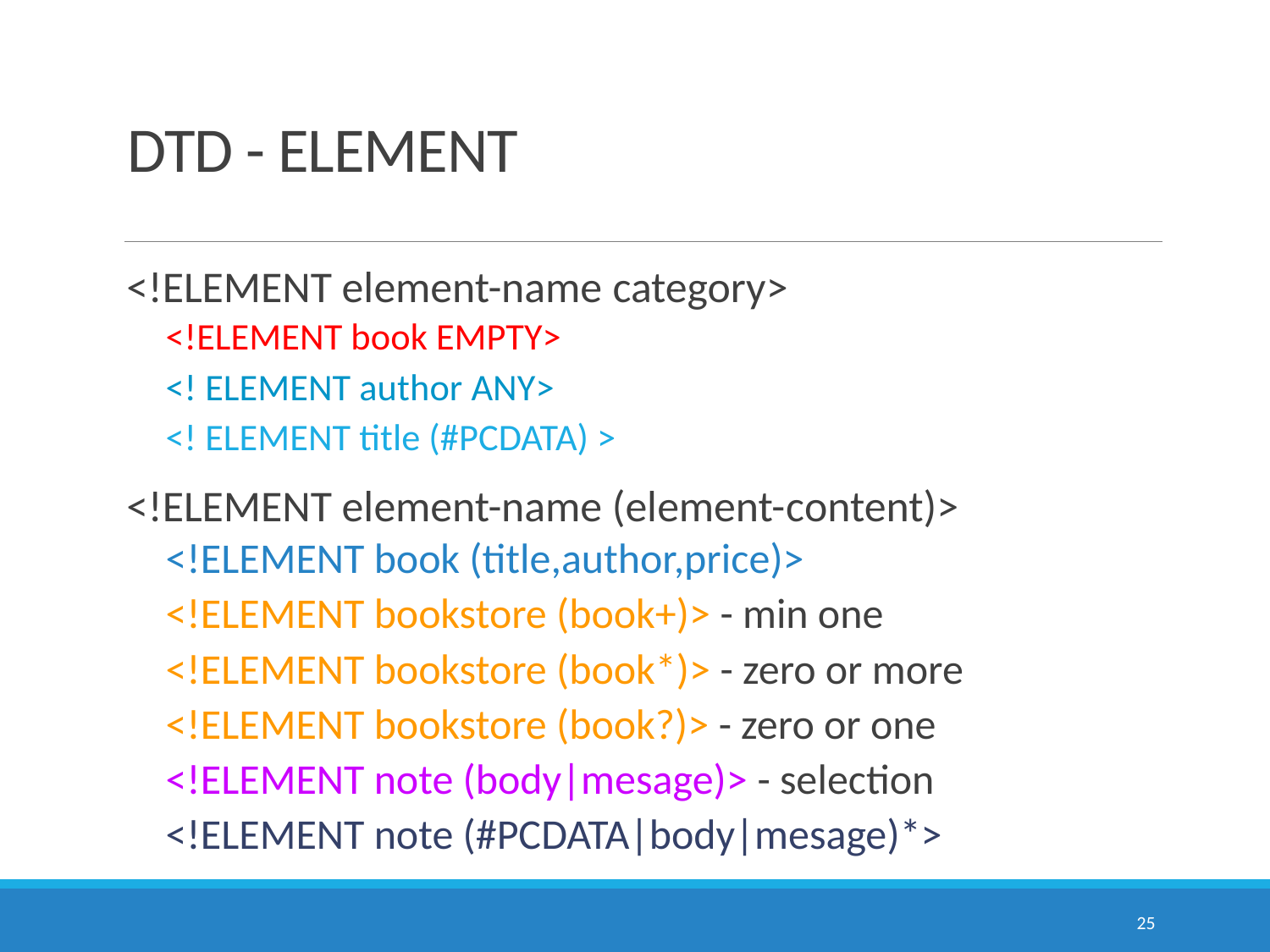

# DTD - ELEMENT
<!ELEMENT element-name category>
	<!ELEMENT book EMPTY>
	<! ELEMENT author ANY>
	<! ELEMENT title (#PCDATA) >
<!ELEMENT element-name (element-content)>
<!ELEMENT book (title,author,price)>
<!ELEMENT bookstore (book+)> - min one
<!ELEMENT bookstore (book*)> - zero or more
<!ELEMENT bookstore (book?)> - zero or one
<!ELEMENT note (body|mesage)> - selection
<!ELEMENT note (#PCDATA|body|mesage)*>
25